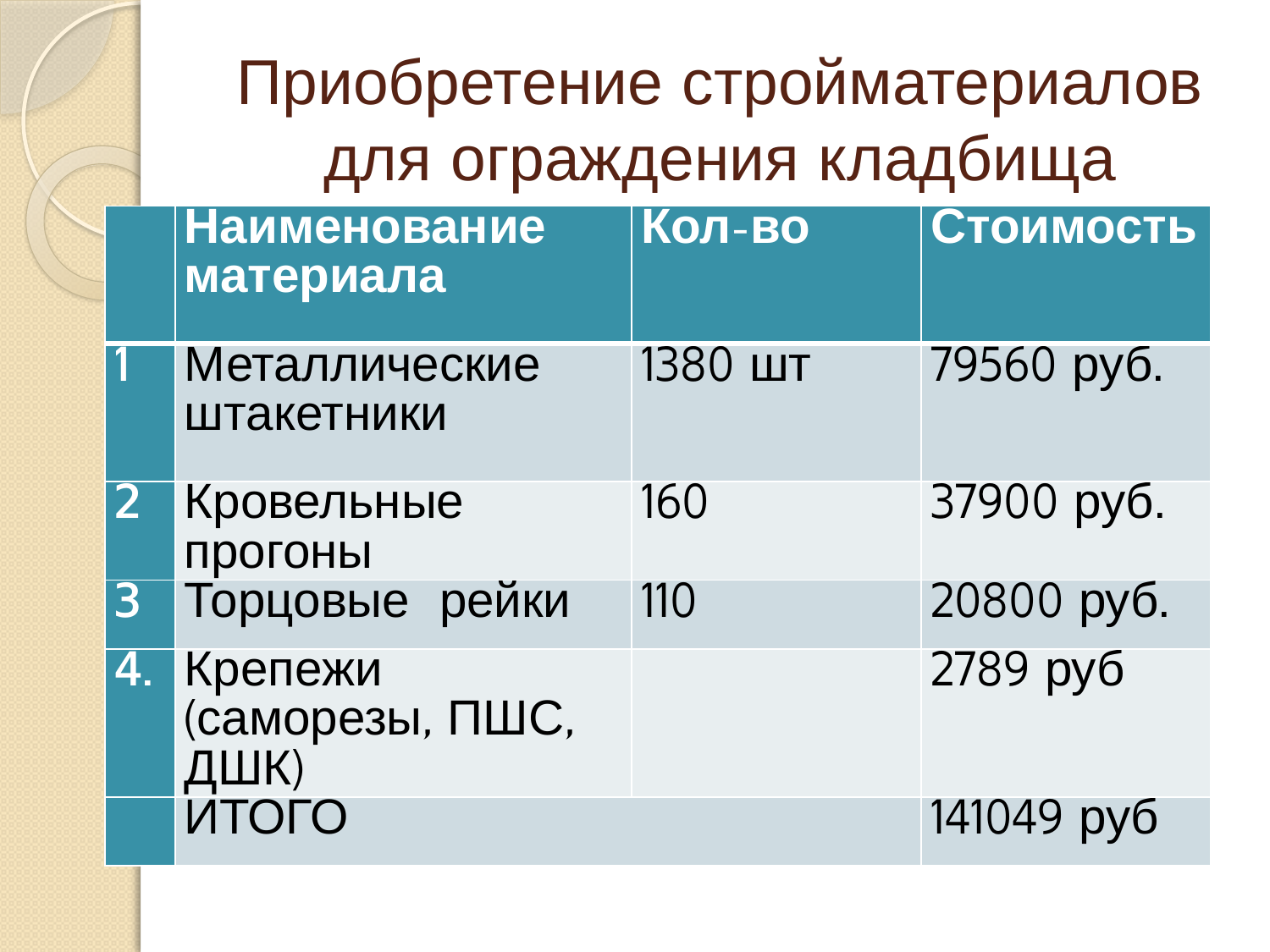

# Приобретение стройматериалов для ограждения кладбища
|  | Наименование материала | Кол-во | Стоимость |
| --- | --- | --- | --- |
| 1 | Металлические штакетники | 1380 шт | 79560 руб. |
| 2 | Кровельные прогоны | 160 | 37900 руб. |
| 3 | Торцовые рейки | 110 | 20800 руб. |
| 4. | Крепежи (саморезы, ПШС, ДШК) |  | 2789 руб |
|  | ИТОГО |  | 141049 руб |